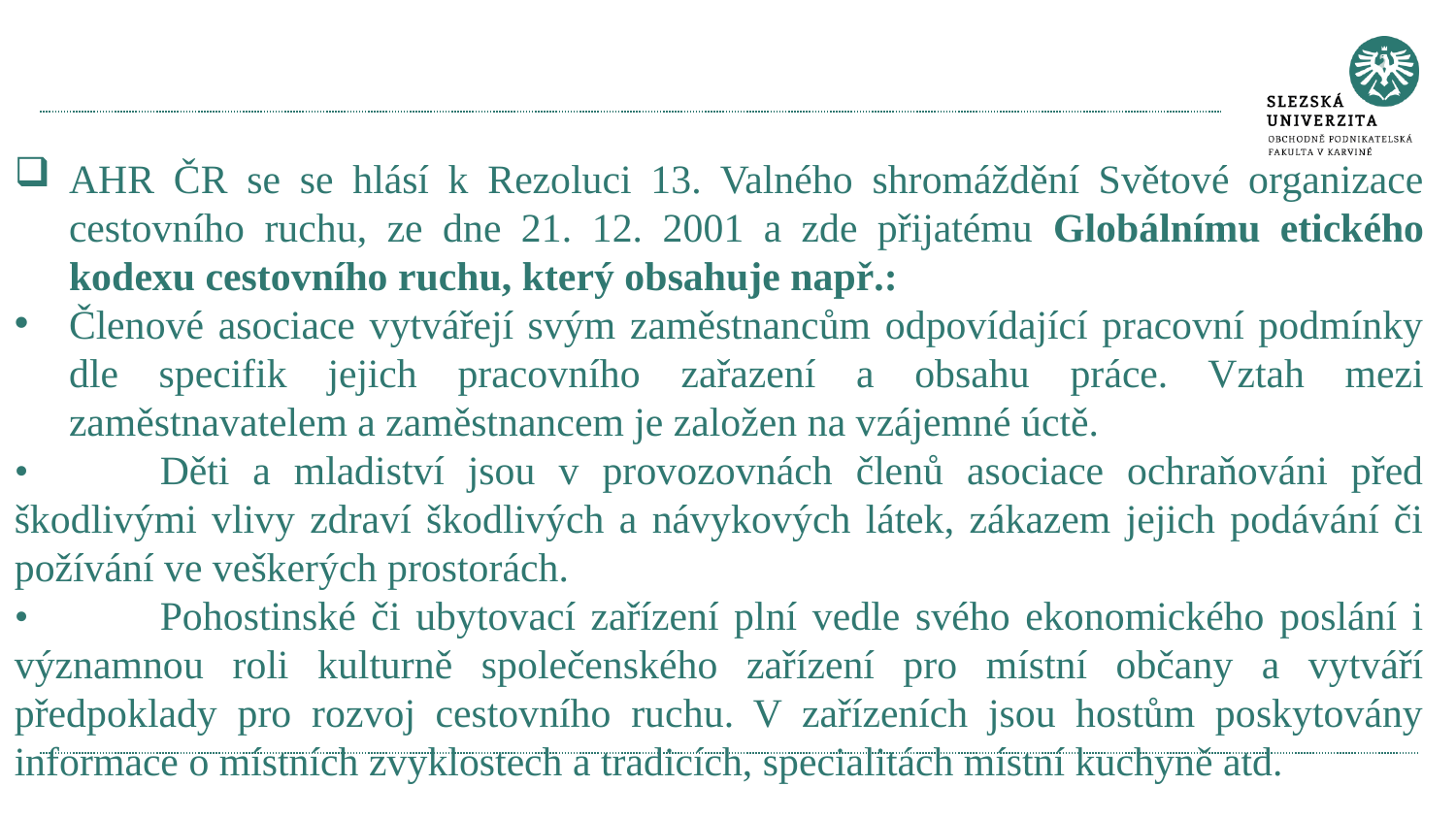

#
AHR ČR se se hlásí k Rezoluci 13. Valného shromáždění Světové organizace cestovního ruchu, ze dne 21. 12. 2001 a zde přijatému Globálnímu etického kodexu cestovního ruchu, který obsahuje např.:
Členové asociace vytvářejí svým zaměstnancům odpovídající pracovní podmínky dle specifik jejich pracovního zařazení a obsahu práce. Vztah mezi zaměstnavatelem a zaměstnancem je založen na vzájemné úctě.
•	Děti a mladiství jsou v provozovnách členů asociace ochraňováni před škodlivými vlivy zdraví škodlivých a návykových látek, zákazem jejich podávání či požívání ve veškerých prostorách.
•	Pohostinské či ubytovací zařízení plní vedle svého ekonomického poslání i významnou roli kulturně společenského zařízení pro místní občany a vytváří předpoklady pro rozvoj cestovního ruchu. V zařízeních jsou hostům poskytovány informace o místních zvyklostech a tradicích, specialitách místní kuchyně atd.